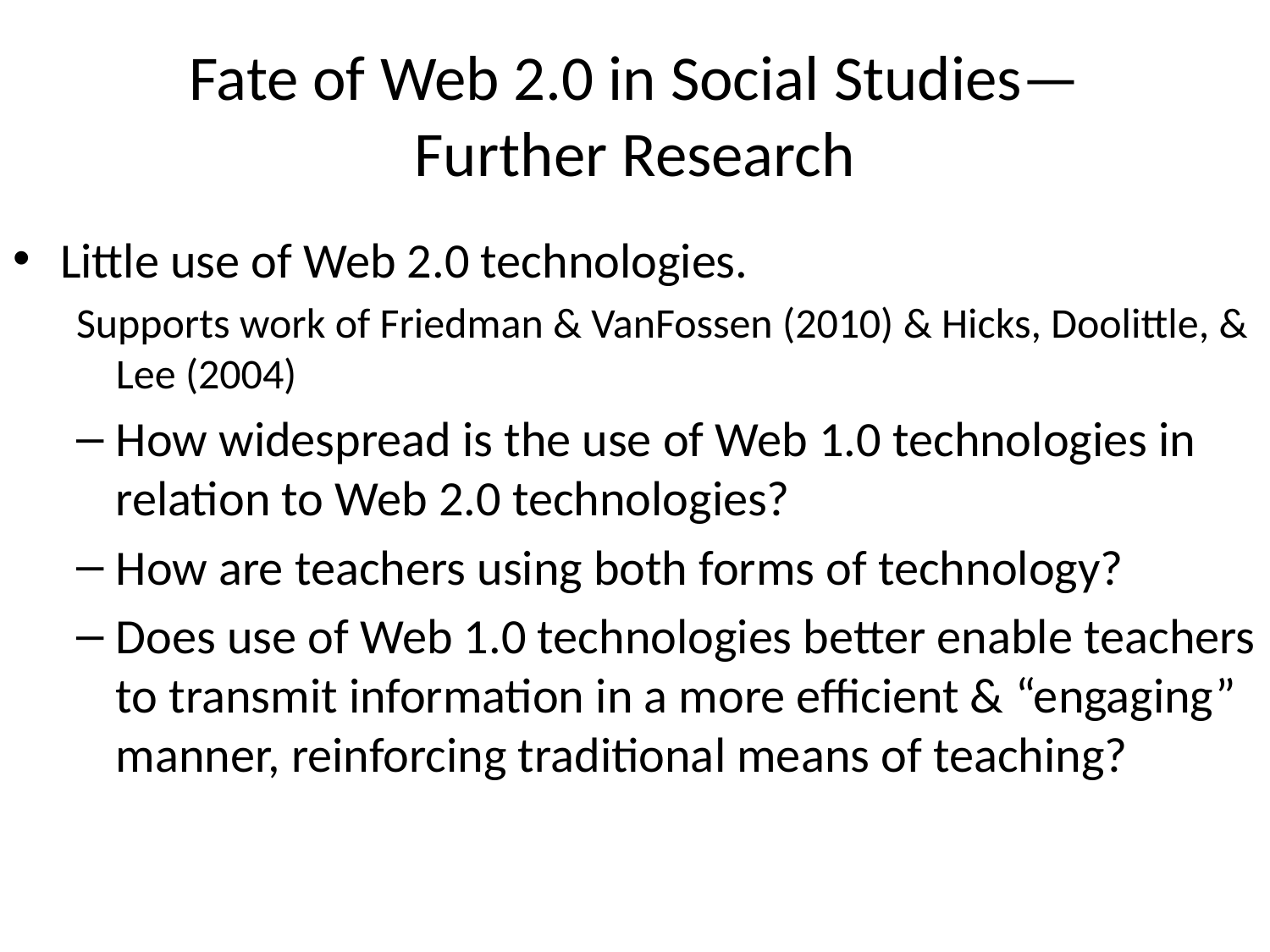

# Fate of Web 2.0 in Social Studies— Further Research
Little use of Web 2.0 technologies.
Supports work of Friedman & VanFossen (2010) & Hicks, Doolittle, & Lee (2004)
How widespread is the use of Web 1.0 technologies in relation to Web 2.0 technologies?
How are teachers using both forms of technology?
Does use of Web 1.0 technologies better enable teachers to transmit information in a more efficient & “engaging” manner, reinforcing traditional means of teaching?